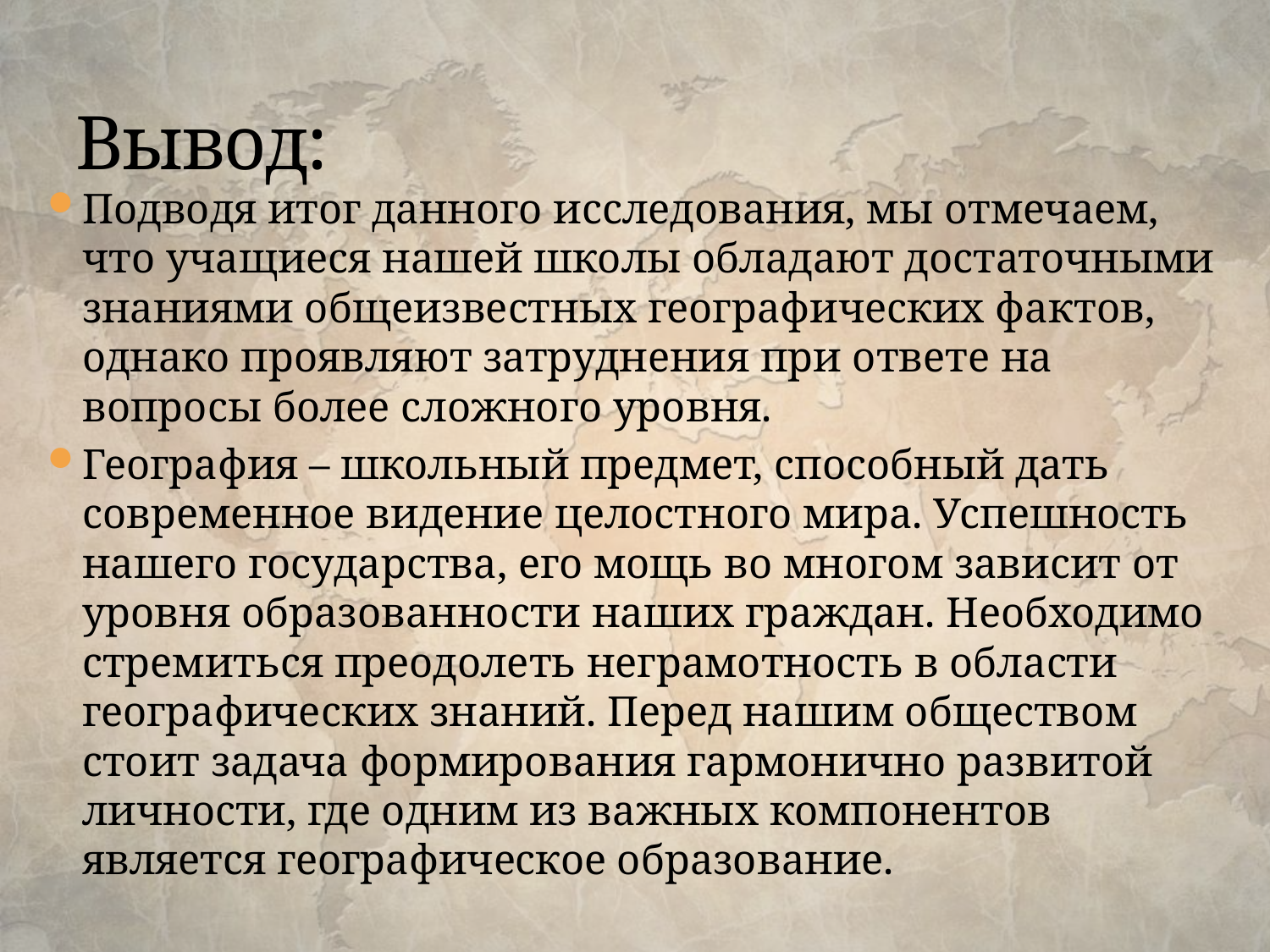

# Вывод:
Подводя итог данного исследования, мы отмечаем, что учащиеся нашей школы обладают достаточными знаниями общеизвестных географических фактов, однако проявляют затруднения при ответе на вопросы более сложного уровня.
География – школьный предмет, способный дать современное видение целостного мира. Успешность нашего государства, его мощь во многом зависит от уровня образованности наших граждан. Необходимо стремиться преодолеть неграмотность в области географических знаний. Перед нашим обществом стоит задача формирования гармонично развитой личности, где одним из важных компонентов является географическое образование.